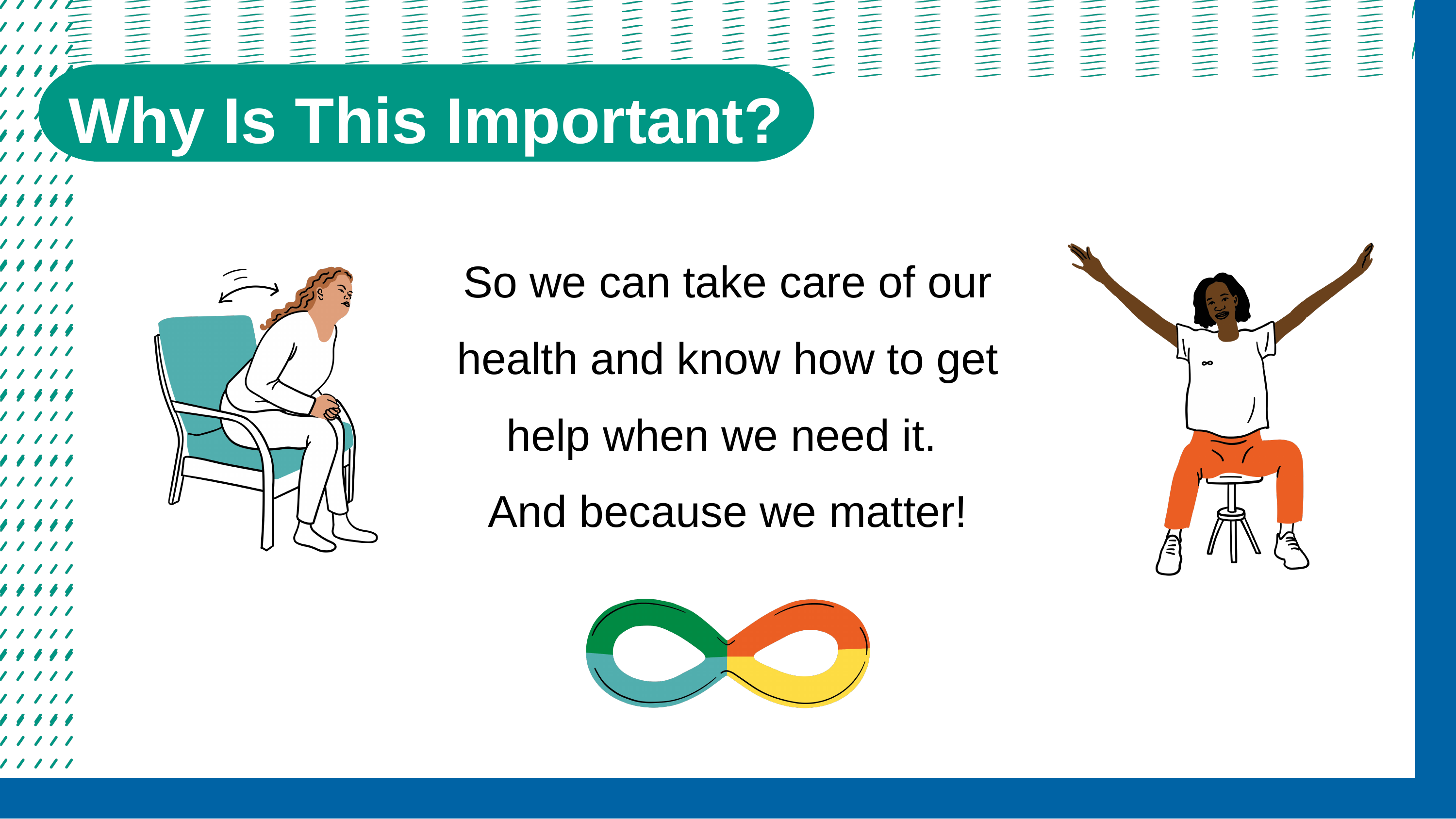

Why Is This Important?
So we can take care of our health and know how to get help when we need it.
And because we matter!